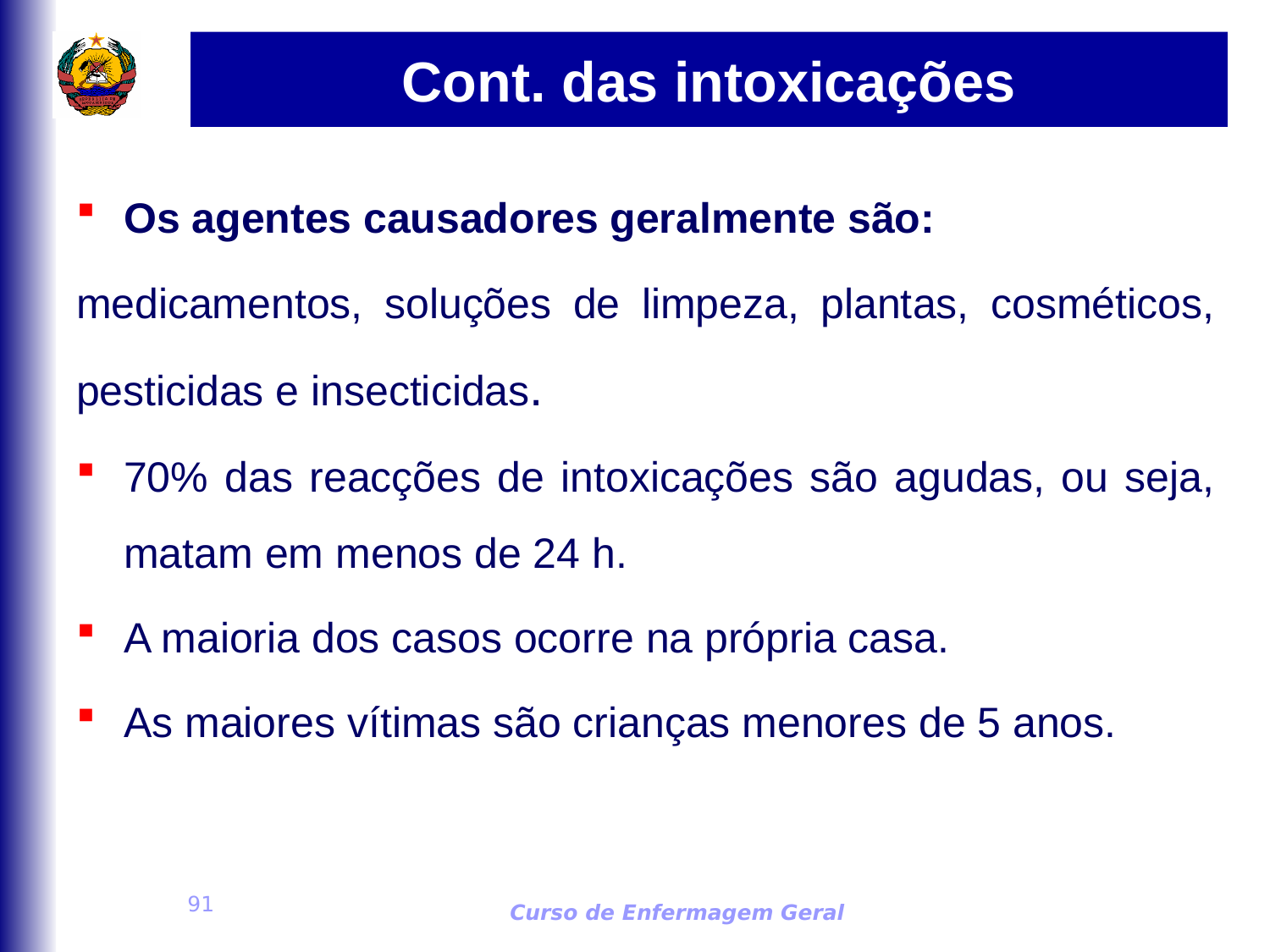

# Cont. das intoxicações
Os agentes causadores geralmente são:
medicamentos, soluções de limpeza, plantas, cosméticos, pesticidas e insecticidas.
70% das reacções de intoxicações são agudas, ou seja, matam em menos de 24 h.
A maioria dos casos ocorre na própria casa.
As maiores vítimas são crianças menores de 5 anos.
91
Curso de Enfermagem Geral